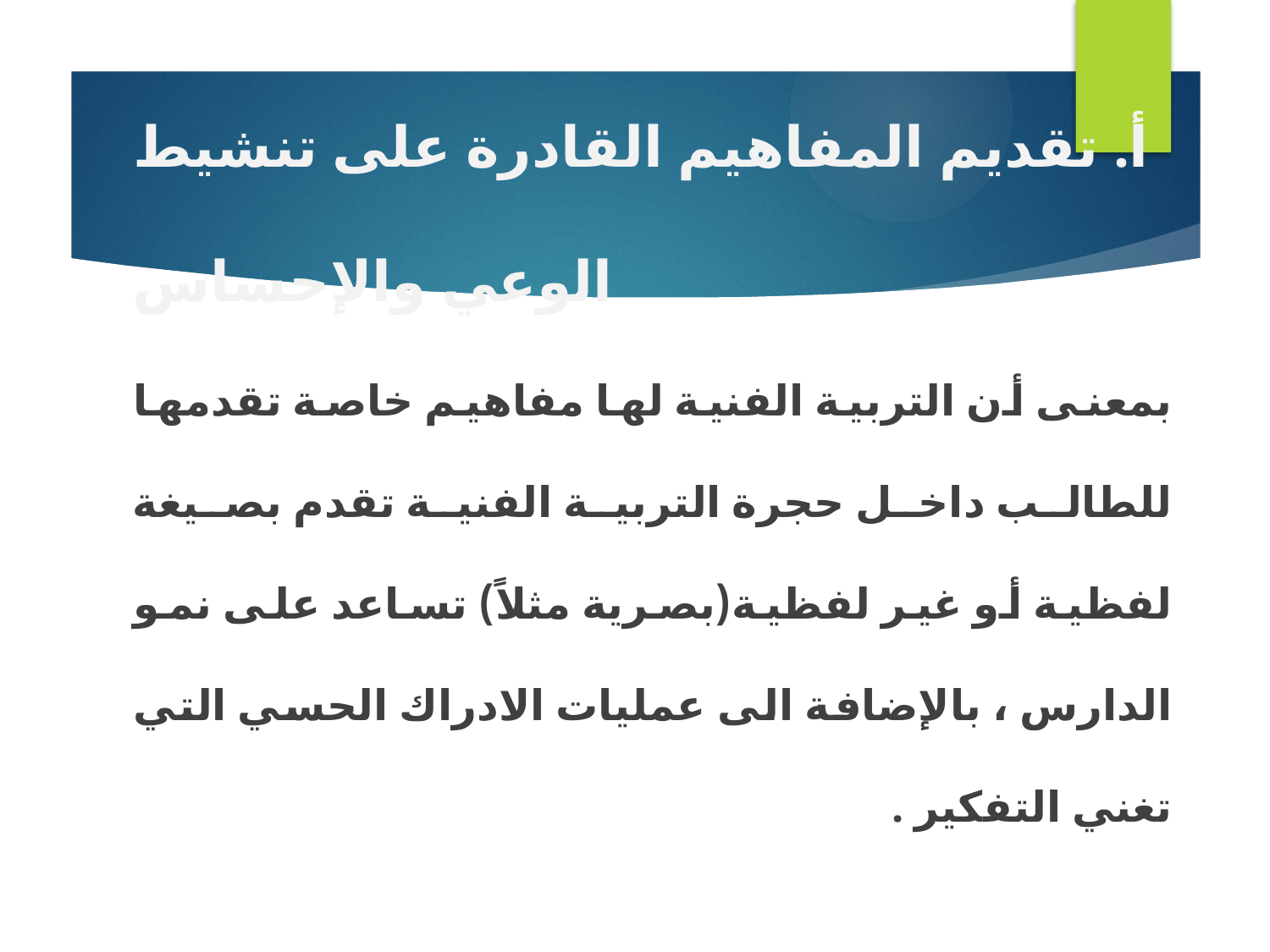

# أ. تقديم المفاهيم القادرة على تنشيط الوعي والإحساس
بمعنى أن التربية الفنية لها مفاهيم خاصة تقدمها للطالب داخل حجرة التربية الفنية تقدم بصيغة لفظية أو غير لفظية(بصرية مثلاً) تساعد على نمو الدارس ، بالإضافة الى عمليات الادراك الحسي التي تغني التفكير .